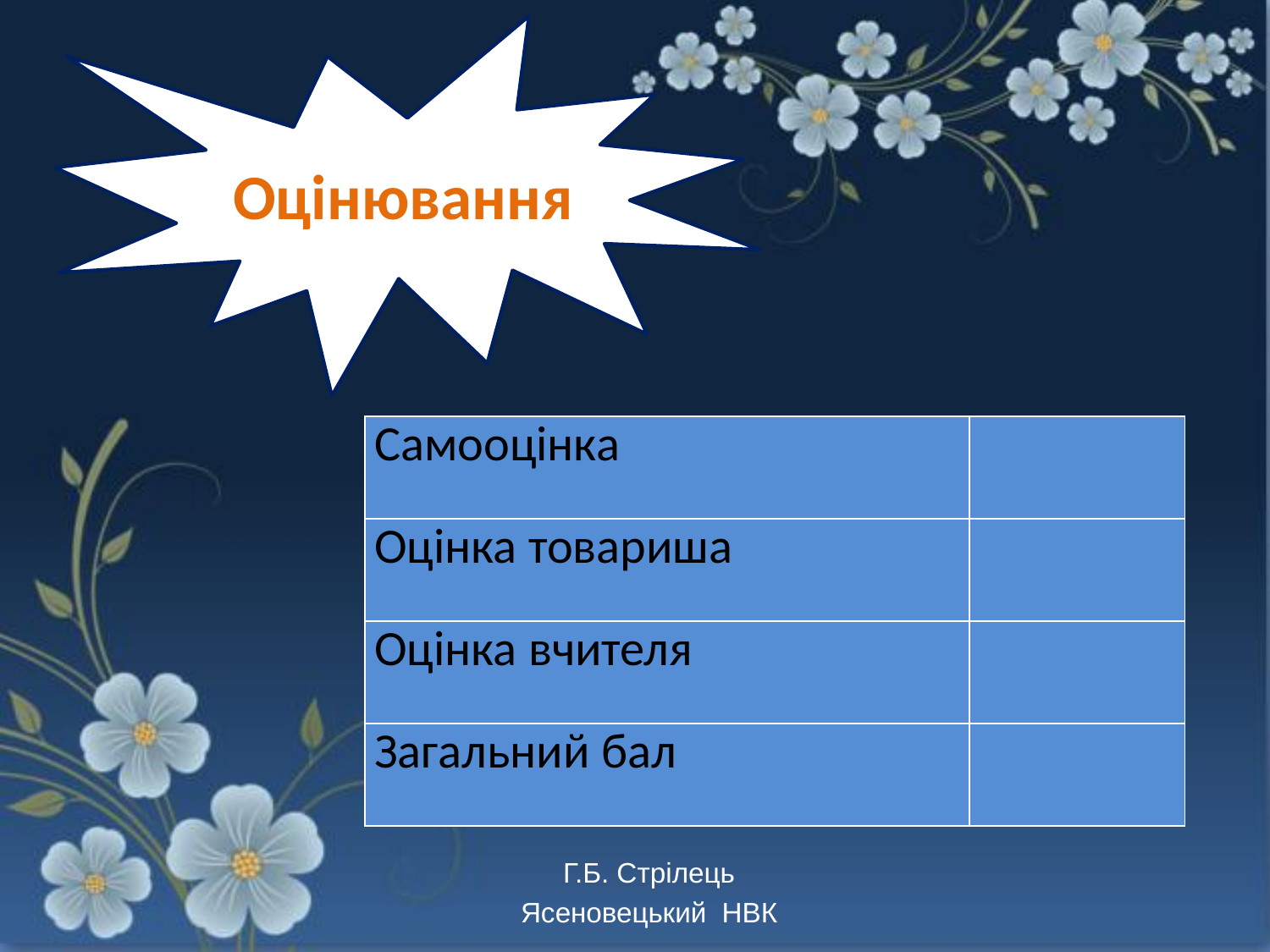

Оцінювання
| Самооцінка |  |
| --- | --- |
| Оцінка товариша |  |
| Оцінка вчителя |  |
| Загальний бал |  |

Г.Б. Стрілець
Ясеновецький  НВК